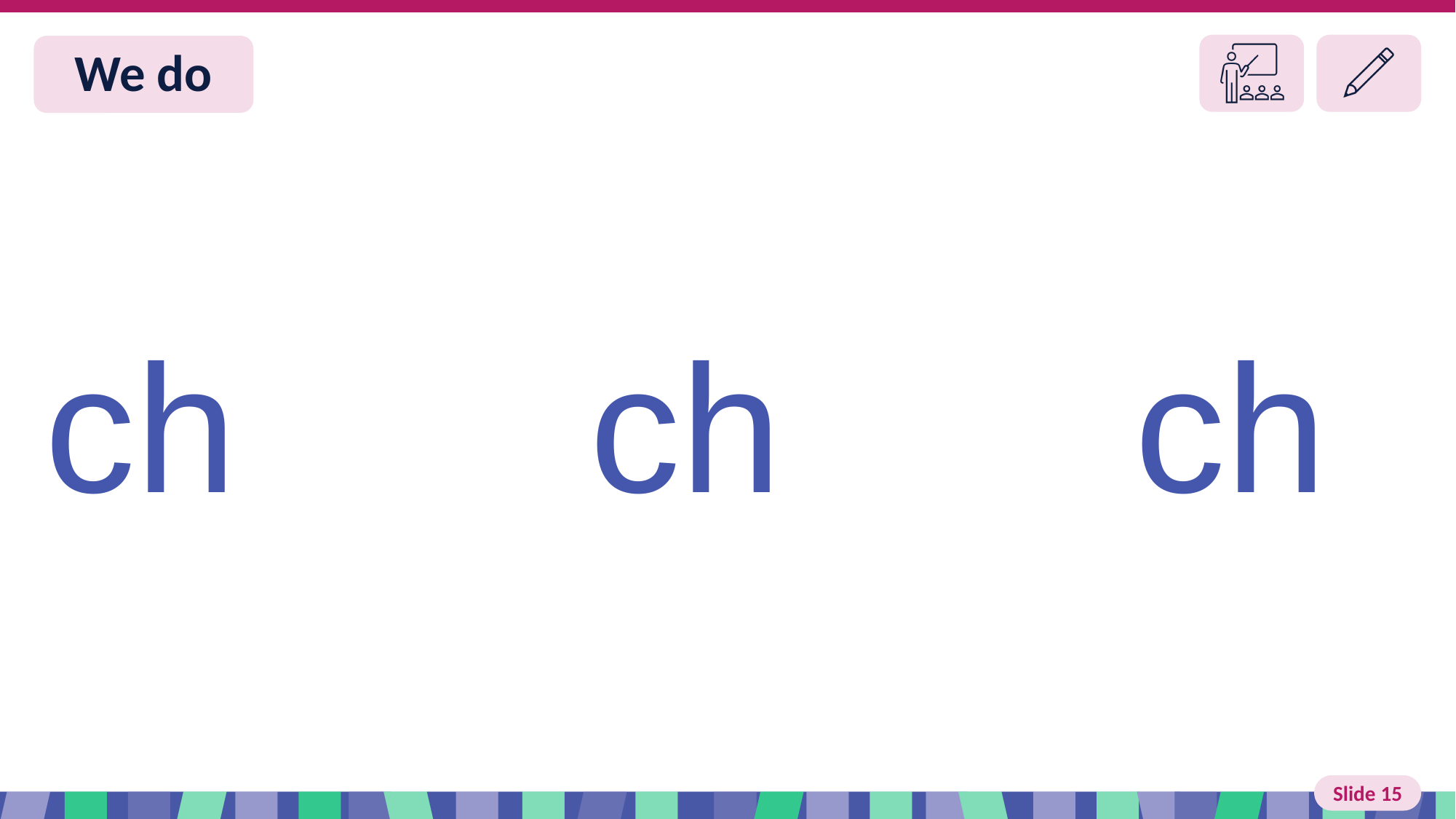

# Slide 15 We do
ch       ch       ch